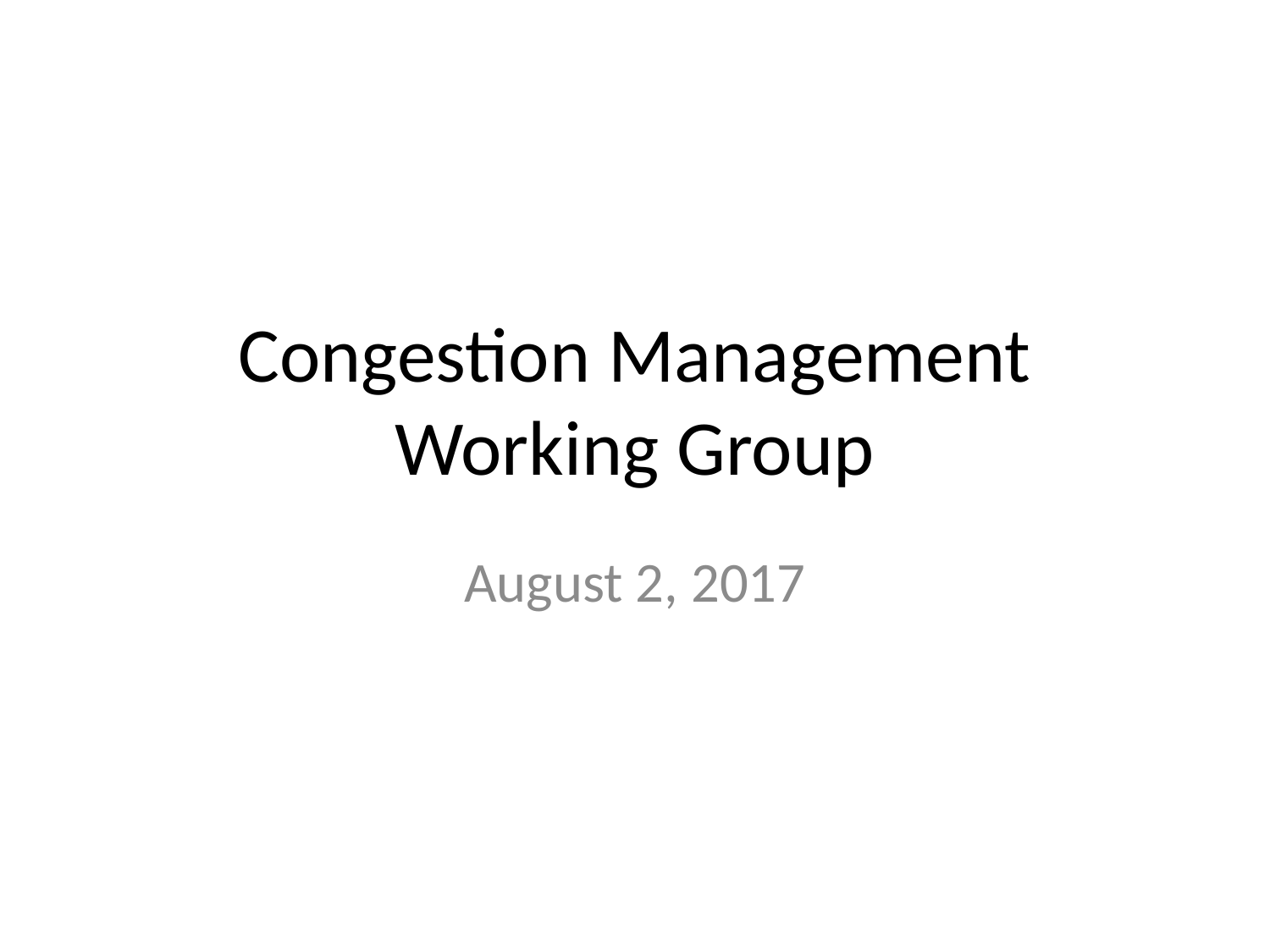

# Congestion Management Working Group
August 2, 2017